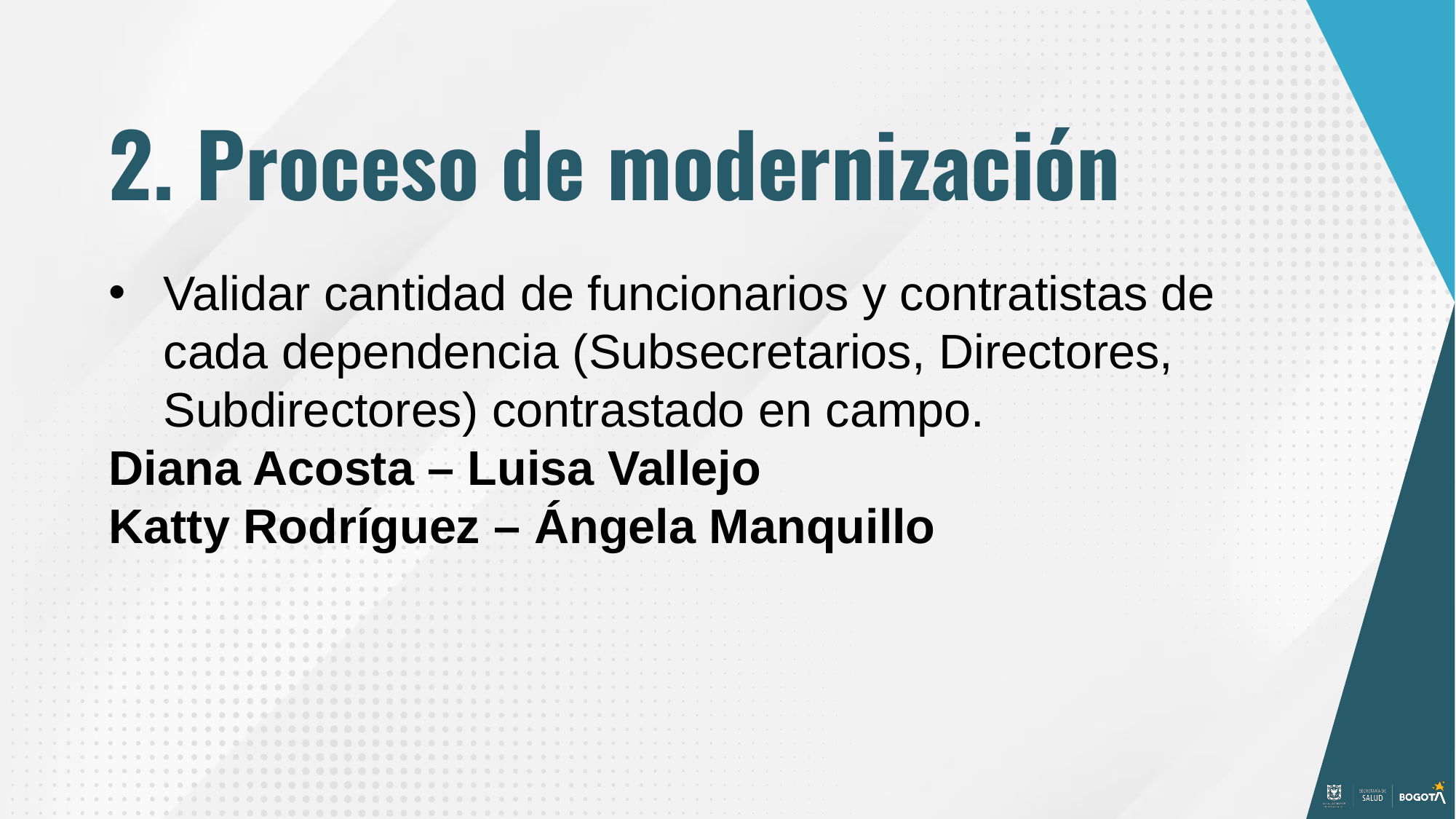

2. Proceso de modernización
Validar cantidad de funcionarios y contratistas de cada dependencia (Subsecretarios, Directores, Subdirectores) contrastado en campo.
Diana Acosta – Luisa Vallejo
Katty Rodríguez – Ángela Manquillo